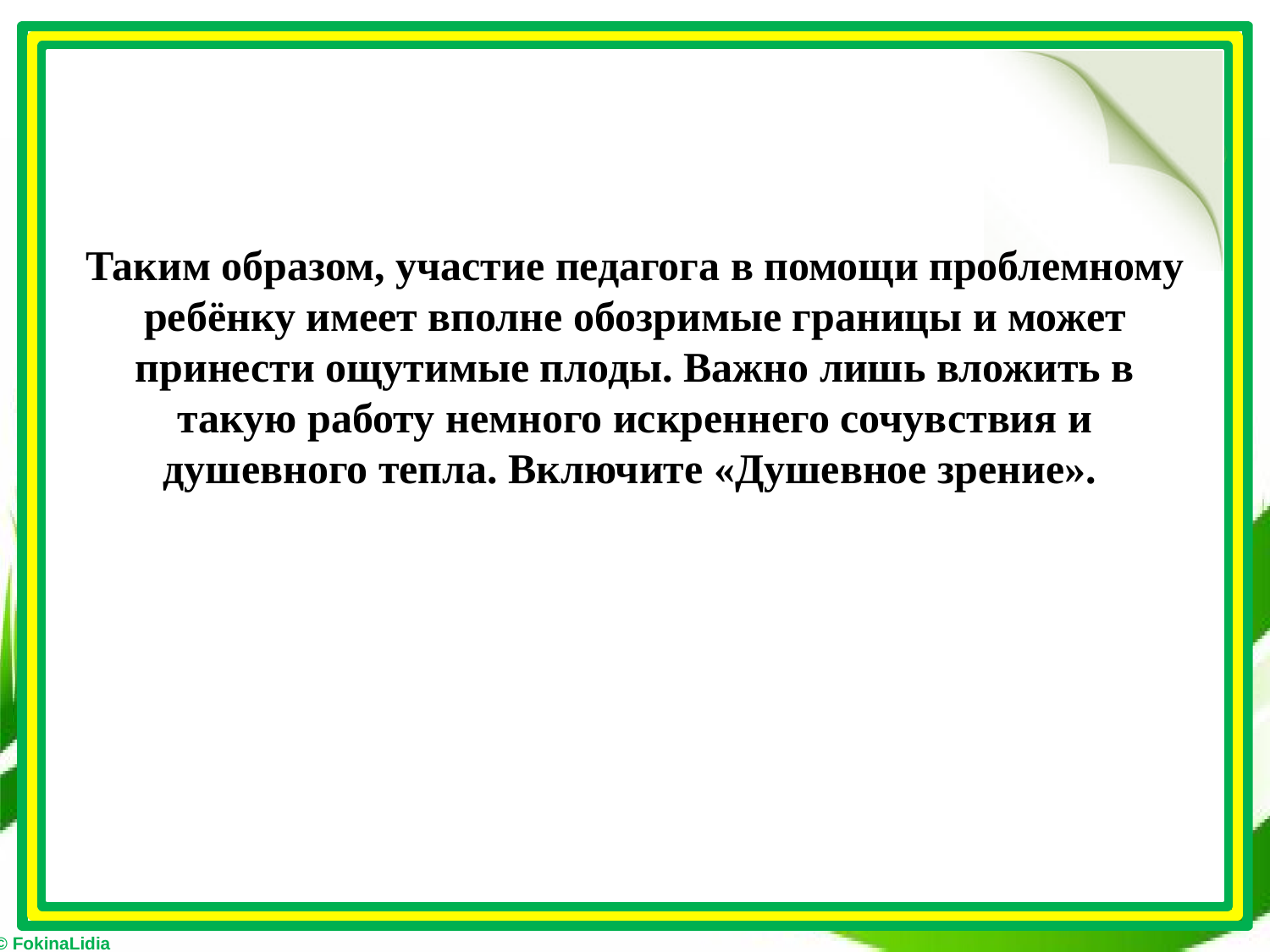

#

Таким образом, участие педагога в помощи проблемному ребёнку имеет вполне обозримые границы и может принести ощутимые плоды. Важно лишь вложить в такую работу немного искреннего сочувствия и душевного тепла. Включите «Душевное зрение».